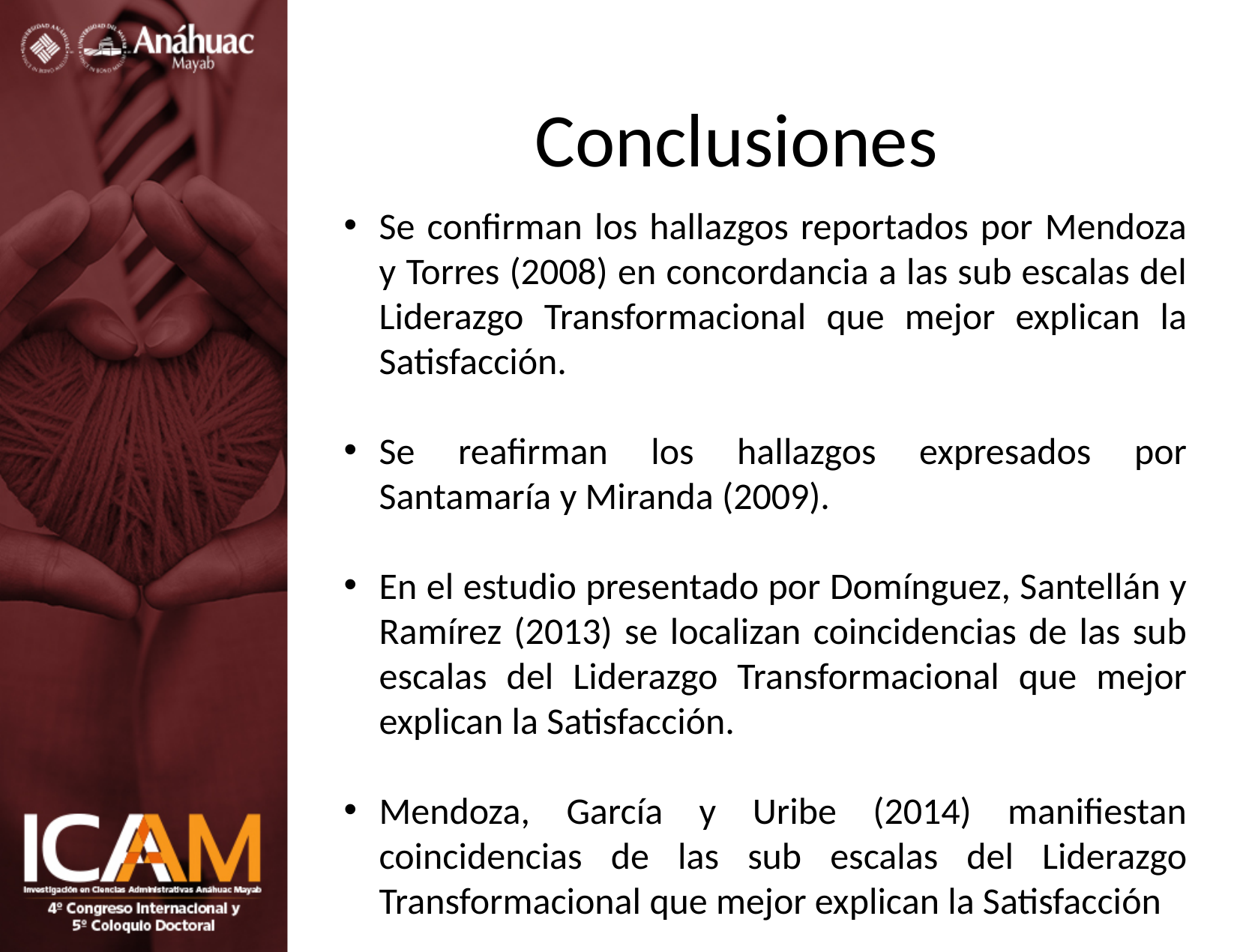

# Conclusiones
Se confirman los hallazgos reportados por Mendoza y Torres (2008) en concordancia a las sub escalas del Liderazgo Transformacional que mejor explican la Satisfacción.

Se reafirman los hallazgos expresados por Santamaría y Miranda (2009).

En el estudio presentado por Domínguez, Santellán y Ramírez (2013) se localizan coincidencias de las sub escalas del Liderazgo Transformacional que mejor explican la Satisfacción.

Mendoza, García y Uribe (2014) manifiestan coincidencias de las sub escalas del Liderazgo Transformacional que mejor explican la Satisfacción